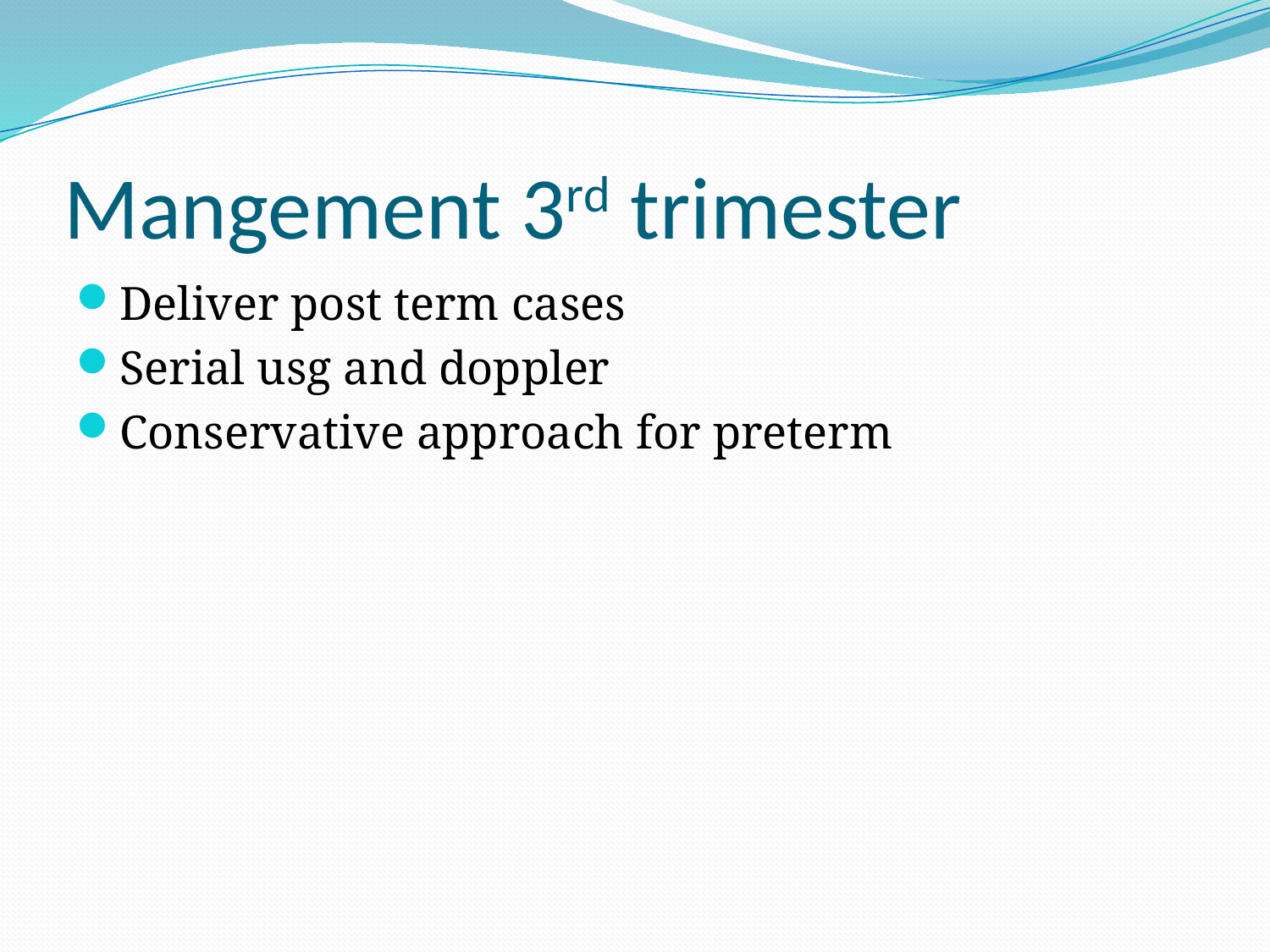

# Mangement 3rd trimester
Deliver post term cases
Serial usg and doppler
Conservative approach for preterm